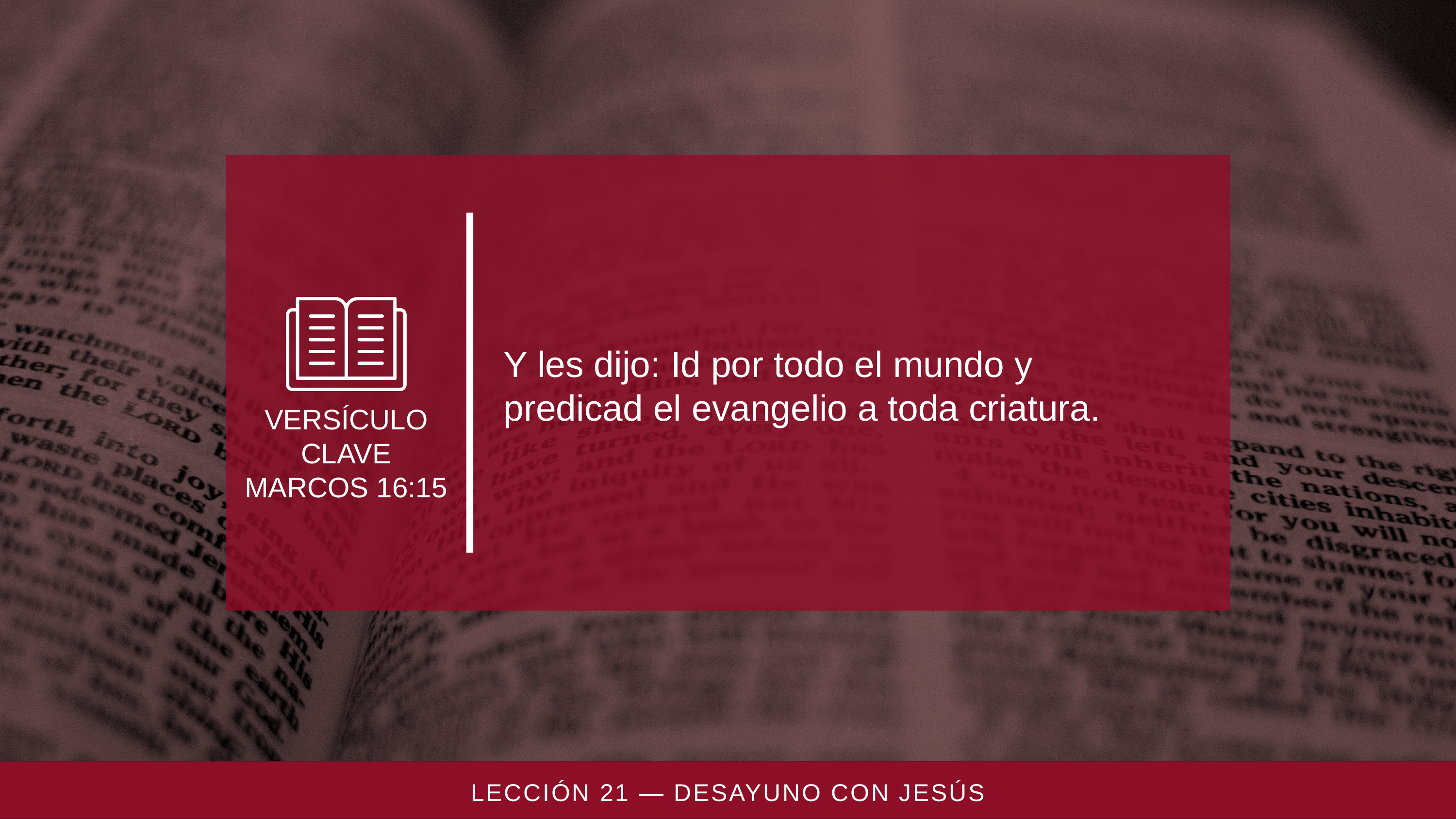

Y les dijo: Id por todo el mundo y
predicad el evangelio a toda criatura.